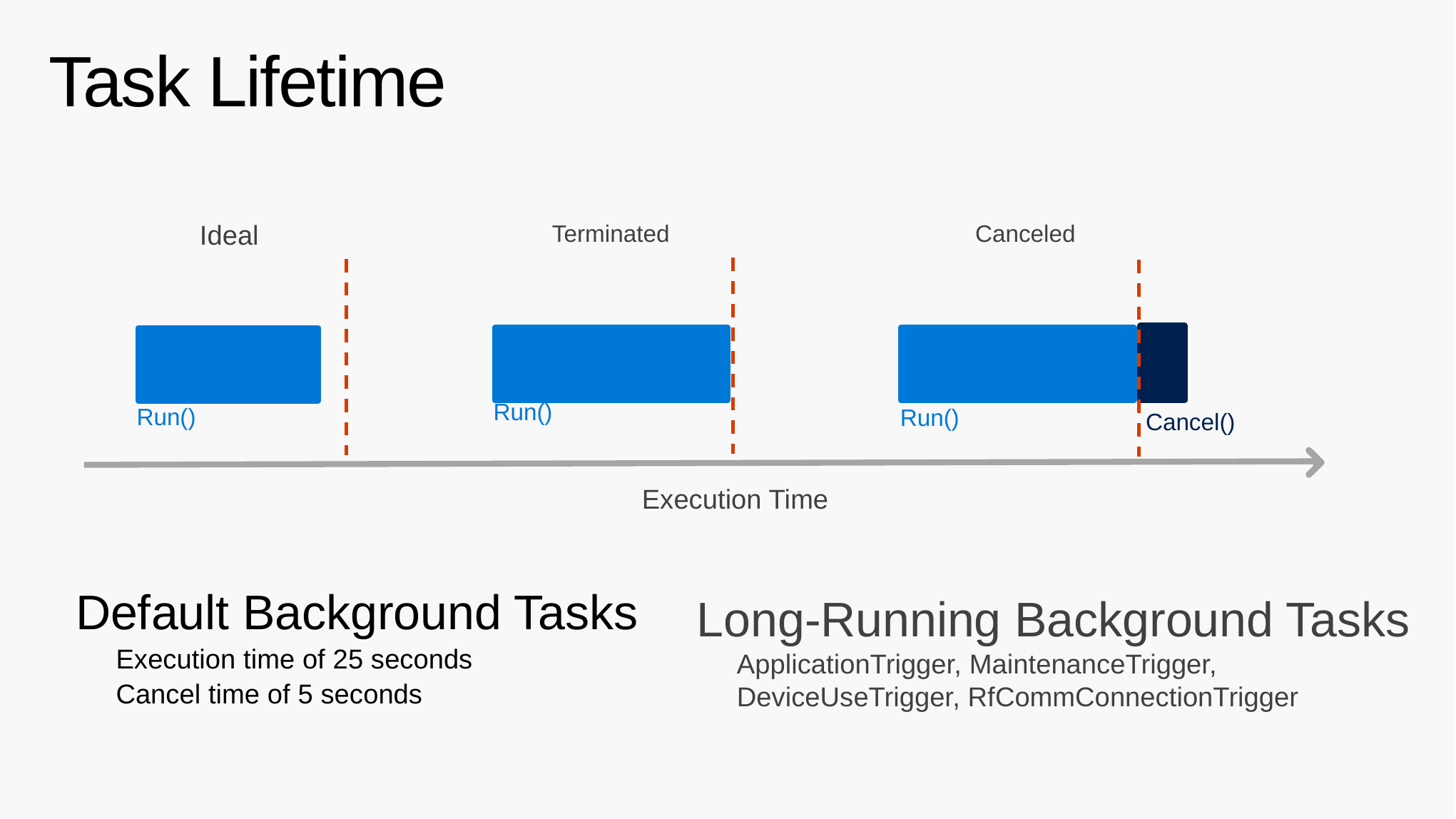

# Task Lifetime
Ideal
Terminated
Canceled

Run()
Run()
Run()
Cancel()

Execution Time
Default Background Tasks
Execution time of 25 seconds
Cancel time of 5 seconds
Long-Running Background Tasks
ApplicationTrigger, MaintenanceTrigger,
DeviceUseTrigger, RfCommConnectionTrigger